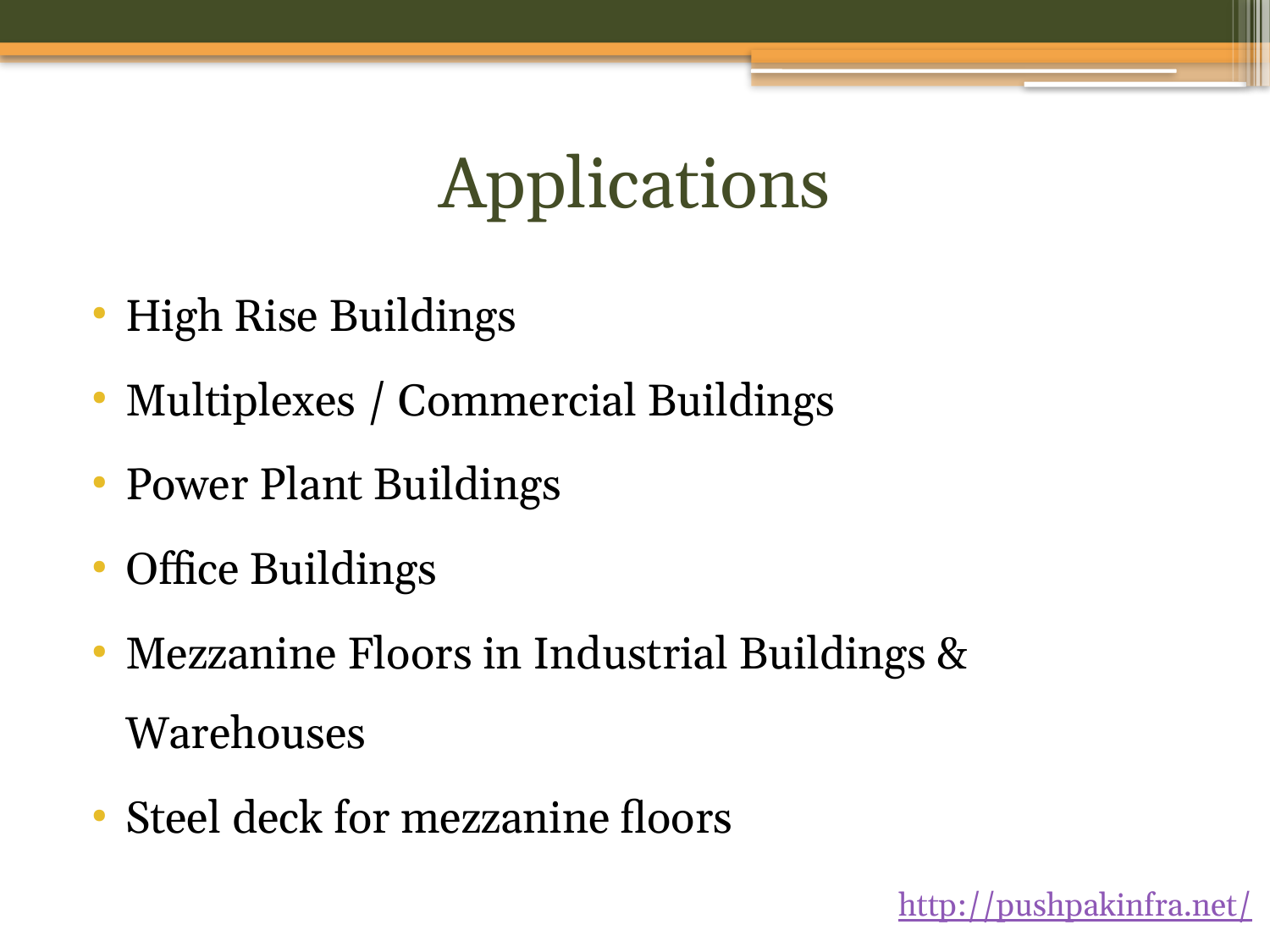

# Applications
High Rise Buildings
Multiplexes / Commercial Buildings
Power Plant Buildings
Office Buildings
Mezzanine Floors in Industrial Buildings & Warehouses
Steel deck for mezzanine floors
http://pushpakinfra.net/